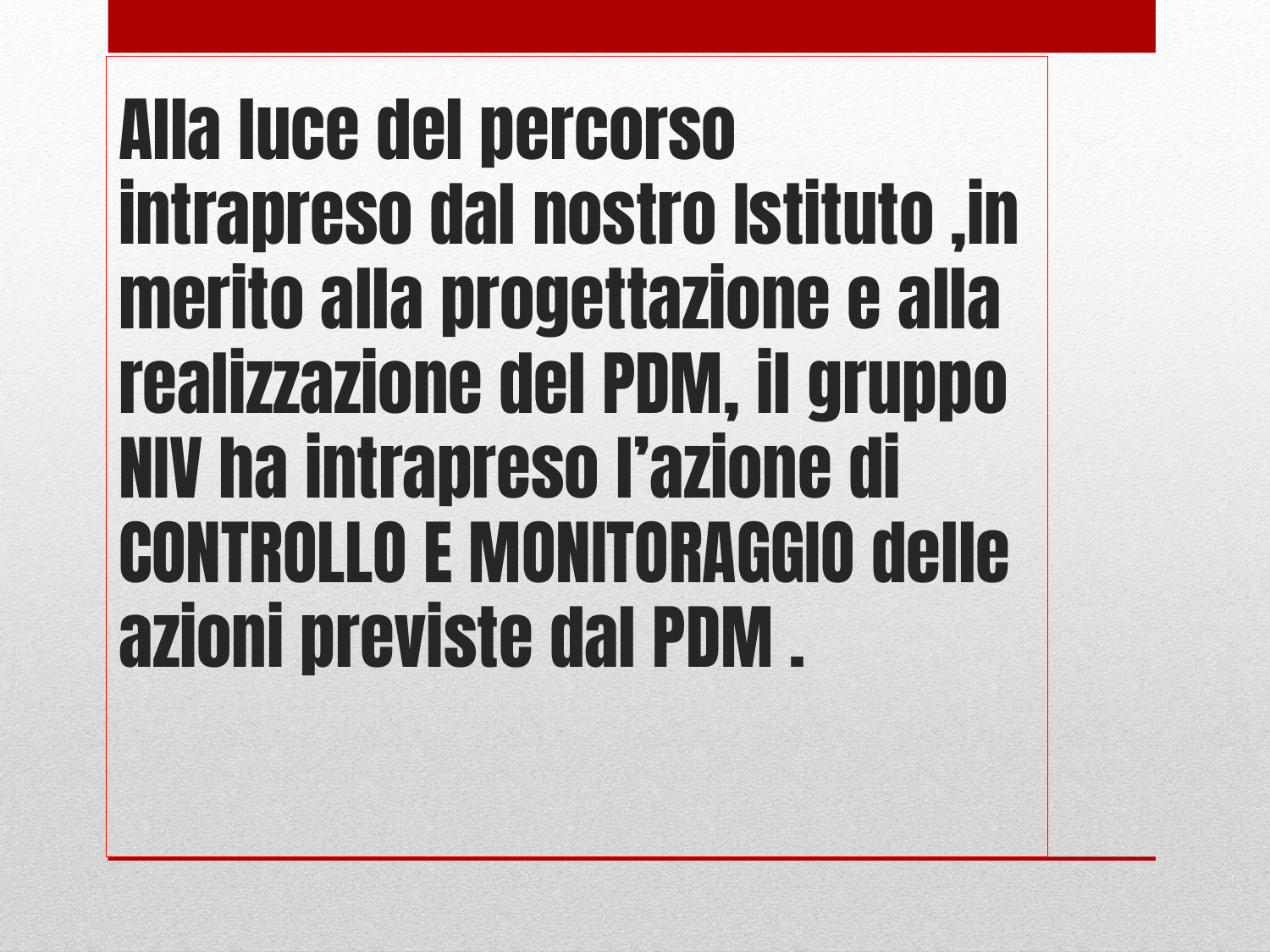

# Alla luce del percorso intrapreso dal nostro Istituto ,in merito alla progettazione e alla realizzazione del PDM, il gruppo NIV ha intrapreso l’azione di CONTROLLO E MONITORAGGIO delle azioni previste dal PDM .